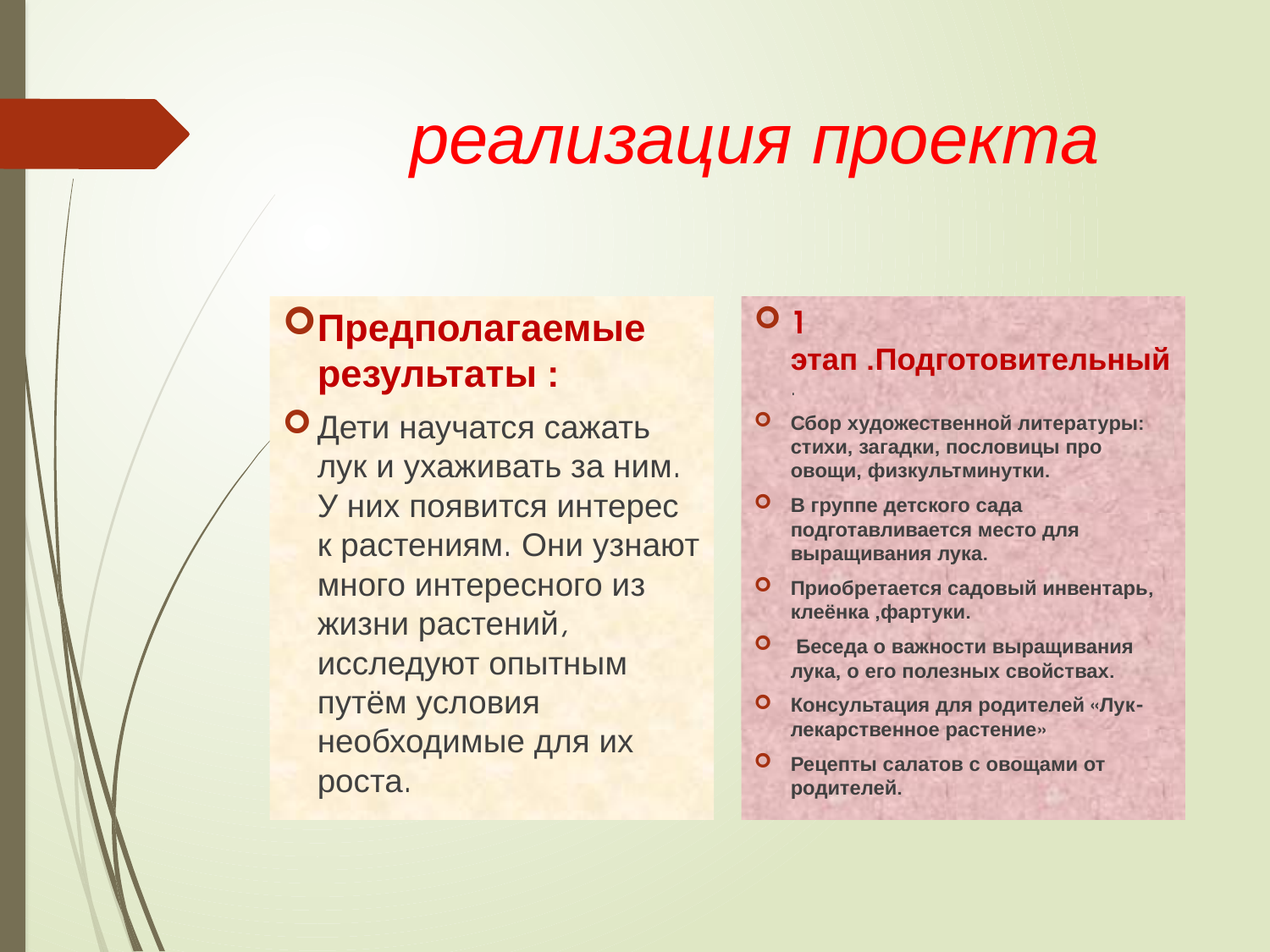

# реализация проекта
Предполагаемые результаты :
Дети научатся сажать лук и ухаживать за ним. У них появится интерес к растениям. Они узнают много интересного из жизни растений, исследуют опытным путём условия необходимые для их роста.
1 этап .Подготовительный.
Сбор художественной литературы: стихи, загадки, пословицы про овощи, физкультминутки.
В группе детского сада подготавливается место для выращивания лука.
Приобретается садовый инвентарь, клеёнка ,фартуки.
 Беседа о важности выращивания лука, о его полезных свойствах.
Консультация для родителей «Лук-лекарственное растение»
Рецепты салатов с овощами от родителей.